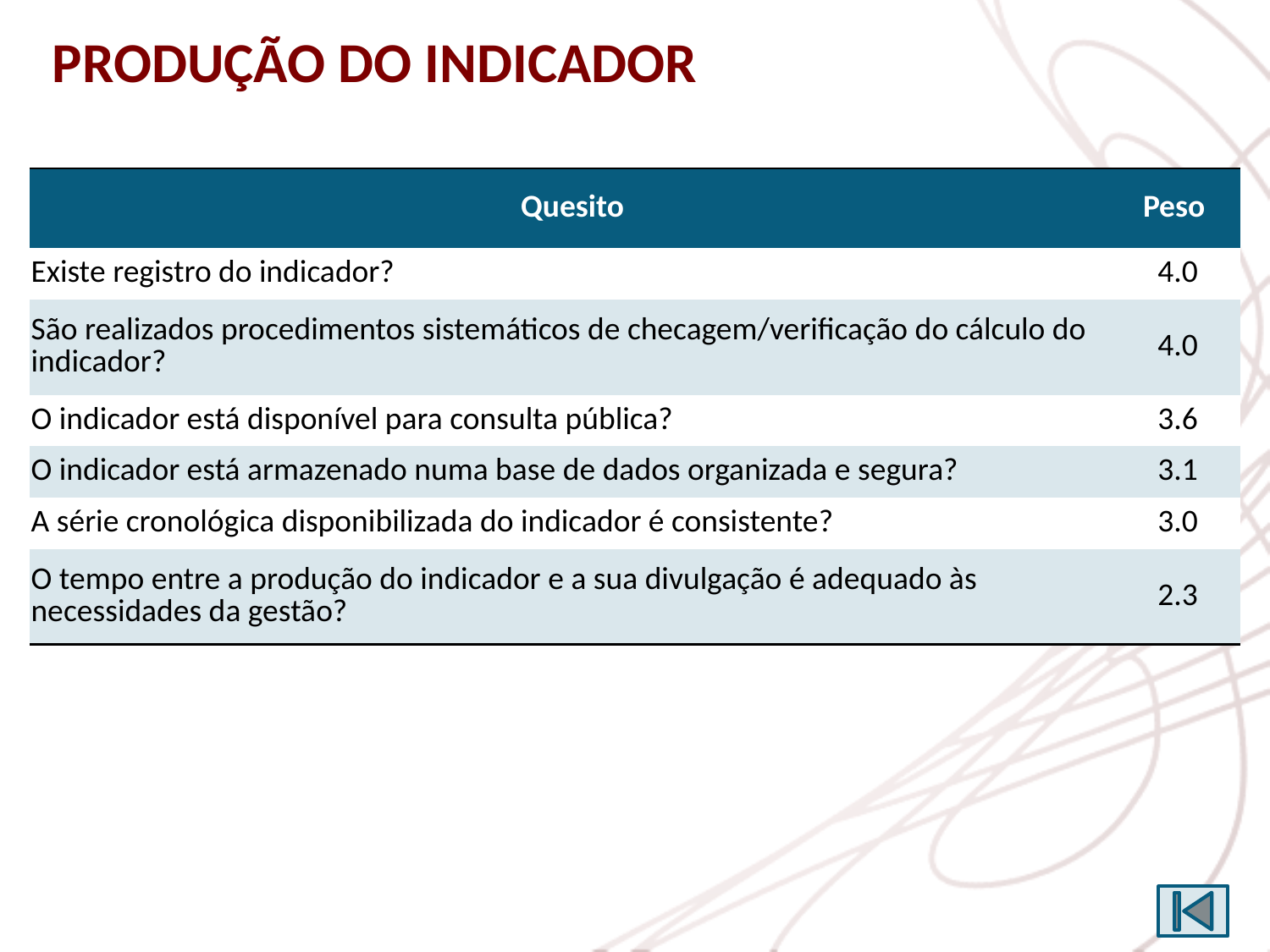

PRODUÇÃO DO INDICADOR
| Quesito | Peso |
| --- | --- |
| Existe registro do indicador? | 4.0 |
| São realizados procedimentos sistemáticos de checagem/verificação do cálculo do indicador? | 4.0 |
| O indicador está disponível para consulta pública? | 3.6 |
| O indicador está armazenado numa base de dados organizada e segura? | 3.1 |
| A série cronológica disponibilizada do indicador é consistente? | 3.0 |
| O tempo entre a produção do indicador e a sua divulgação é adequado às necessidades da gestão? | 2.3 |